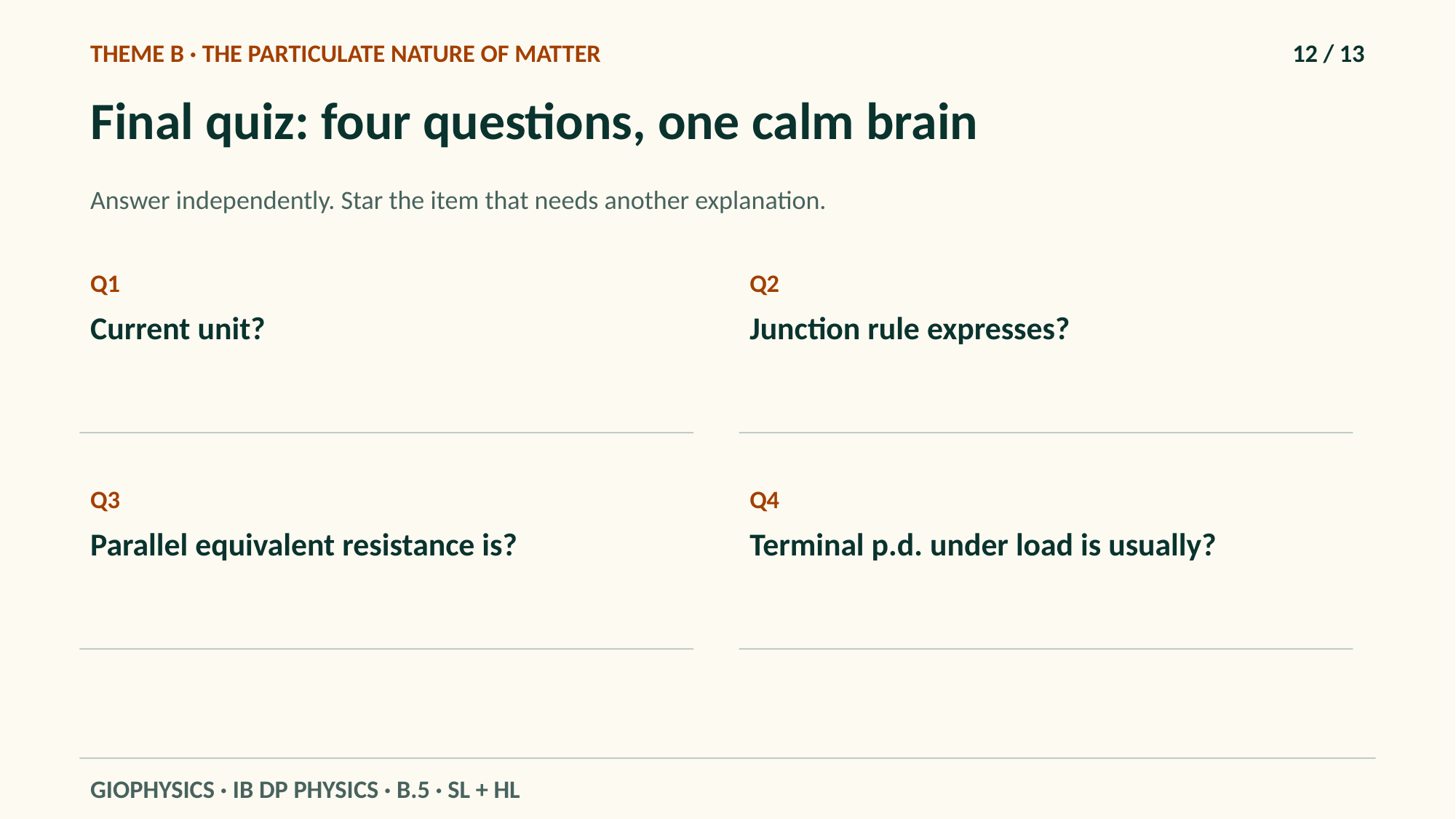

THEME B · THE PARTICULATE NATURE OF MATTER
12 / 13
Final quiz: four questions, one calm brain
Answer independently. Star the item that needs another explanation.
Q1
Q2
Current unit?
Junction rule expresses?

Q3
Q4
Parallel equivalent resistance is?
Terminal p.d. under load is usually?

GIOPHYSICS · IB DP PHYSICS · B.5 · SL + HL